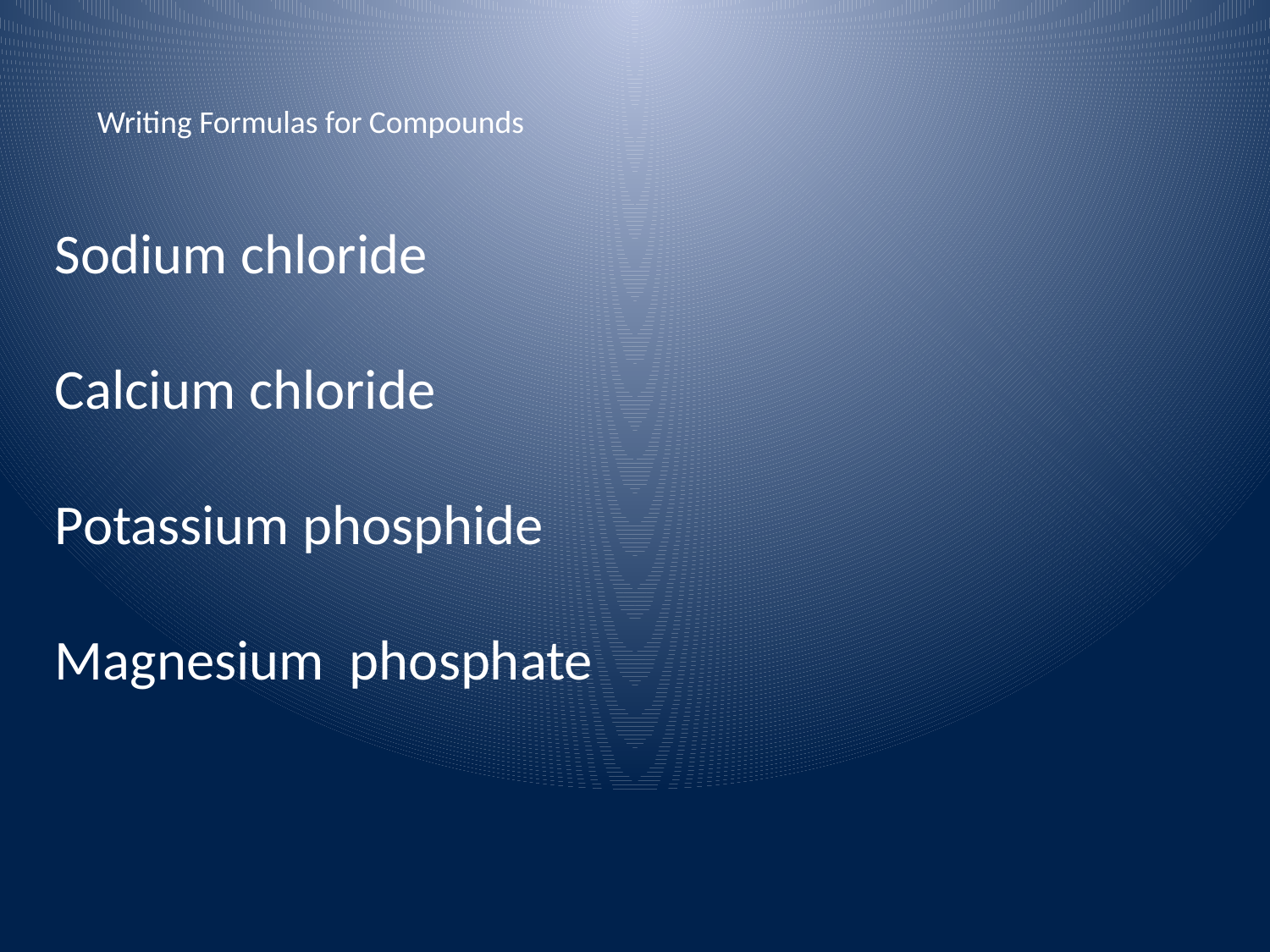

Writing Formulas for Compounds
Sodium chloride

Calcium chloride

Potassium phosphide

Magnesium  phosphate